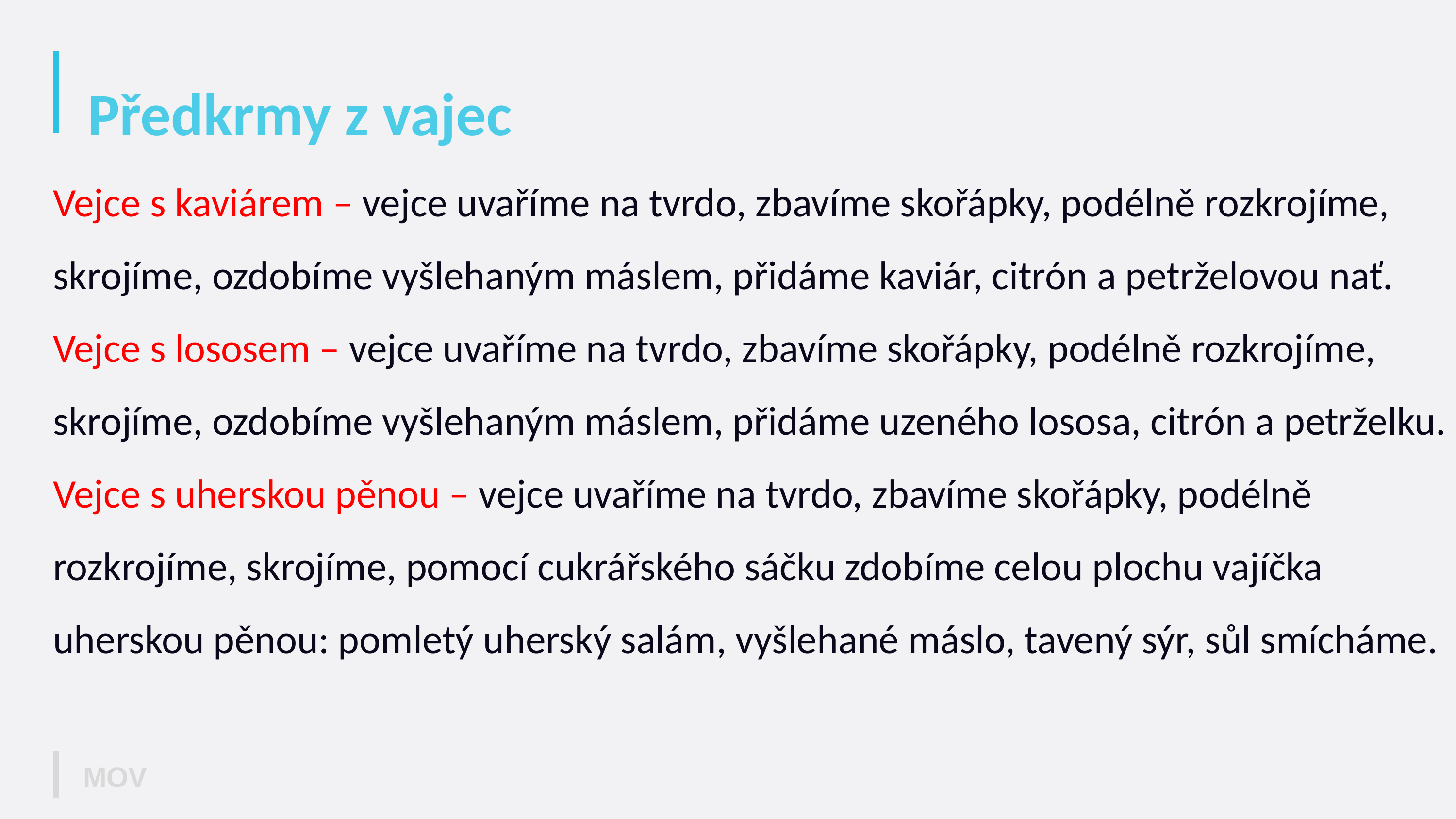

Předkrmy z vajec
Vejce s kaviárem – vejce uvaříme na tvrdo, zbavíme skořápky, podélně rozkrojíme, skrojíme, ozdobíme vyšlehaným máslem, přidáme kaviár, citrón a petrželovou nať.
Vejce s lososem – vejce uvaříme na tvrdo, zbavíme skořápky, podélně rozkrojíme, skrojíme, ozdobíme vyšlehaným máslem, přidáme uzeného lososa, citrón a petrželku.
Vejce s uherskou pěnou – vejce uvaříme na tvrdo, zbavíme skořápky, podélně rozkrojíme, skrojíme, pomocí cukrářského sáčku zdobíme celou plochu vajíčka uherskou pěnou: pomletý uherský salám, vyšlehané máslo, tavený sýr, sůl smícháme.